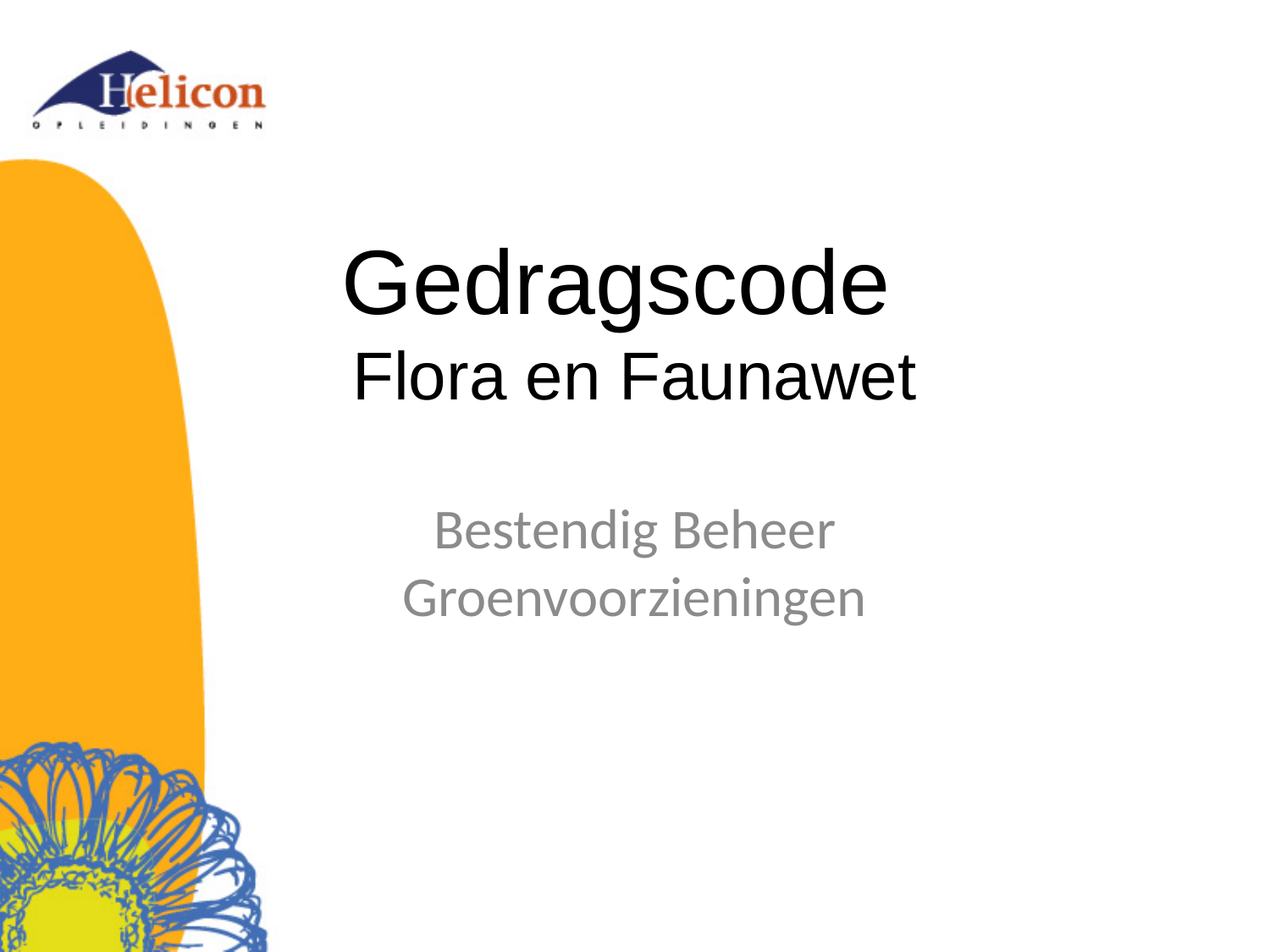

# Gedragscode Flora en Faunawet
Bestendig Beheer Groenvoorzieningen